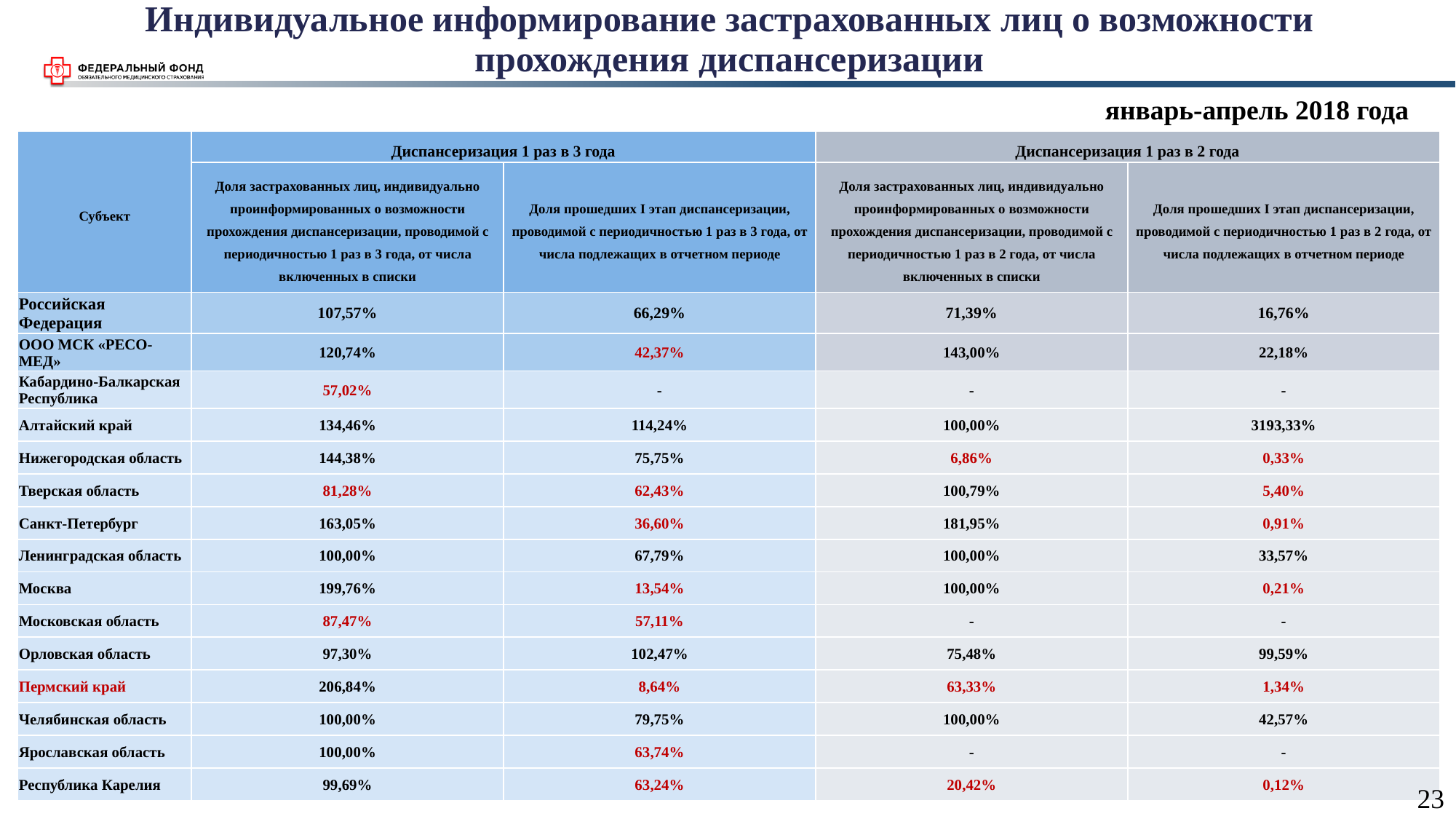

Индивидуальное информирование застрахованных лиц о возможности прохождения диспансеризации
январь-апрель 2018 года
| Субъект | Диспансеризация 1 раз в 3 года |  | Диспансеризация 1 раз в 2 года |  |
| --- | --- | --- | --- | --- |
|  | Доля застрахованных лиц, индивидуально проинформированных о возможности прохождения диспансеризации, проводимой с периодичностью 1 раз в 3 года, от числа включенных в списки | Доля прошедших I этап диспансеризации, проводимой с периодичностью 1 раз в 3 года, от числа подлежащих в отчетном периоде | Доля застрахованных лиц, индивидуально проинформированных о возможности прохождения диспансеризации, проводимой с периодичностью 1 раз в 2 года, от числа включенных в списки | Доля прошедших I этап диспансеризации, проводимой с периодичностью 1 раз в 2 года, от числа подлежащих в отчетном периоде |
| Российская Федерация | 107,57% | 66,29% | 71,39% | 16,76% |
| ООО МСК «РЕСО-МЕД» | 120,74% | 42,37% | 143,00% | 22,18% |
| Кабардино-Балкарская Республика | 57,02% | - | - | - |
| Алтайский край | 134,46% | 114,24% | 100,00% | 3193,33% |
| Нижегородская область | 144,38% | 75,75% | 6,86% | 0,33% |
| Тверская область | 81,28% | 62,43% | 100,79% | 5,40% |
| Санкт-Петербург | 163,05% | 36,60% | 181,95% | 0,91% |
| Ленинградская область | 100,00% | 67,79% | 100,00% | 33,57% |
| Москва | 199,76% | 13,54% | 100,00% | 0,21% |
| Московская область | 87,47% | 57,11% | - | - |
| Орловская область | 97,30% | 102,47% | 75,48% | 99,59% |
| Пермский край | 206,84% | 8,64% | 63,33% | 1,34% |
| Челябинская область | 100,00% | 79,75% | 100,00% | 42,57% |
| Ярославская область | 100,00% | 63,74% | - | - |
| Республика Карелия | 99,69% | 63,24% | 20,42% | 0,12% |
23